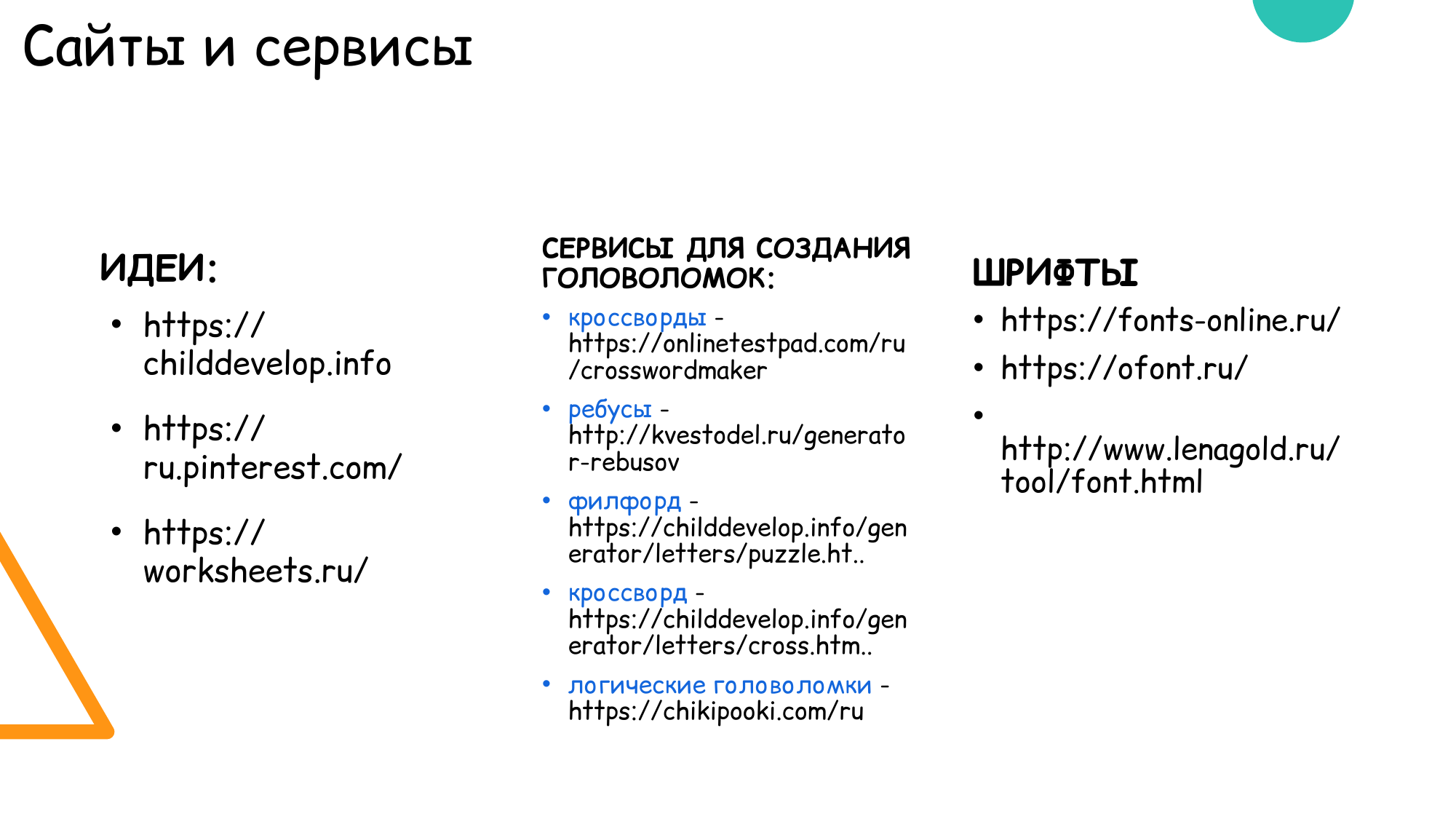

# Сайты и сервисы
ИДЕИ:
СЕРВИСЫ ДЛЯ СОЗДАНИЯ ГОЛОВОЛОМОК:
ШРИФТЫ
https://childdevelop.info
https://ru.pinterest.com/
https://worksheets.ru/

кроссворды - https://onlinetestpad.com/ru/crosswordmaker
ребусы - http://kvestodel.ru/generator-rebusov
филфорд - https://childdevelop.info/generator/letters/puzzle.ht..
кроссворд - https://childdevelop.info/generator/letters/cross.htm..
логические головоломки - https://chikipooki.com/ru

https://fonts-online.ru/
https://ofont.ru/
 http://www.lenagold.ru/tool/font.html